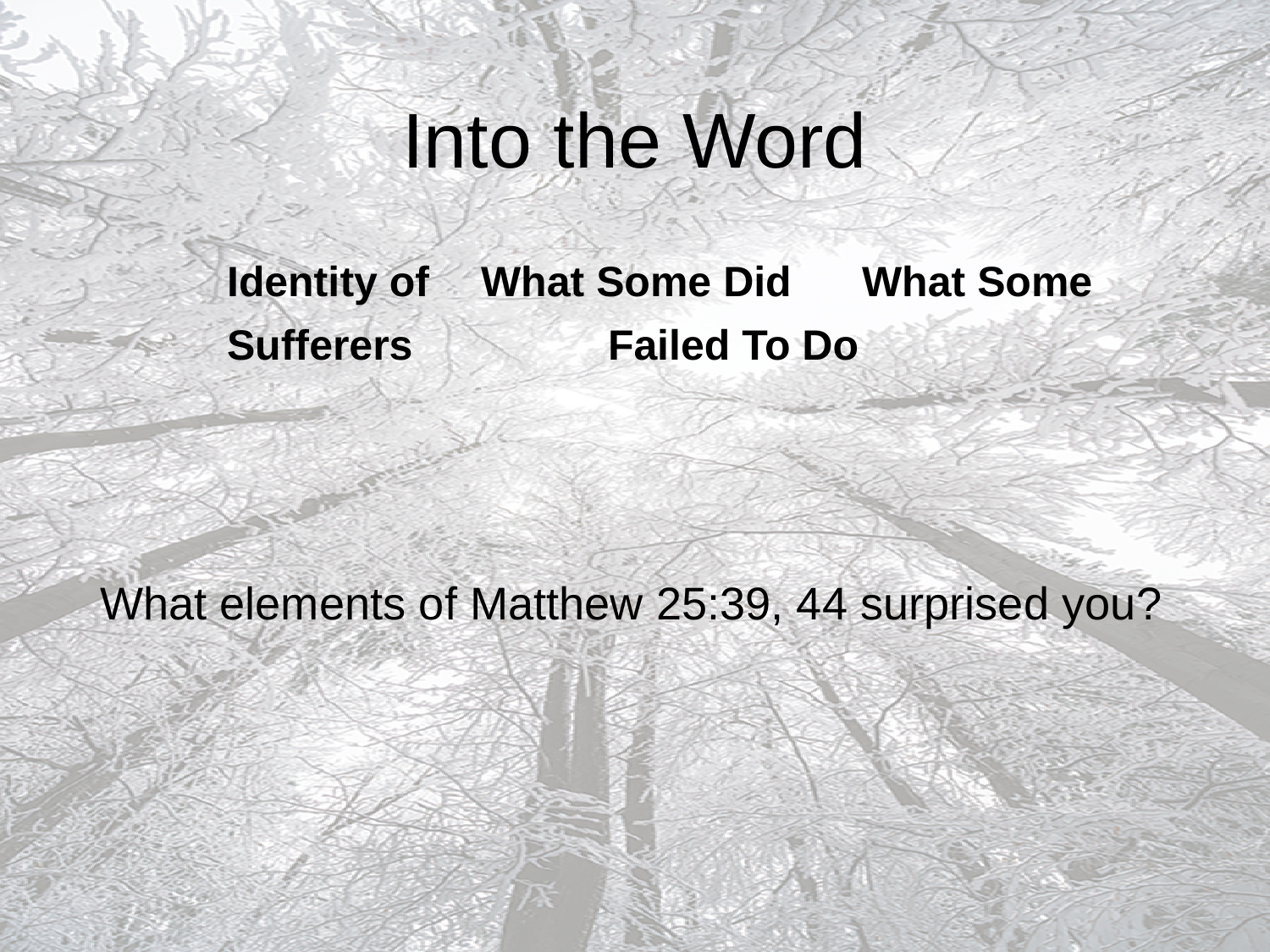

# Into the Word
	Identity of	What Some Did	What Some
	Sufferers		Failed To Do

What elements of Matthew 25:39, 44 surprised you?